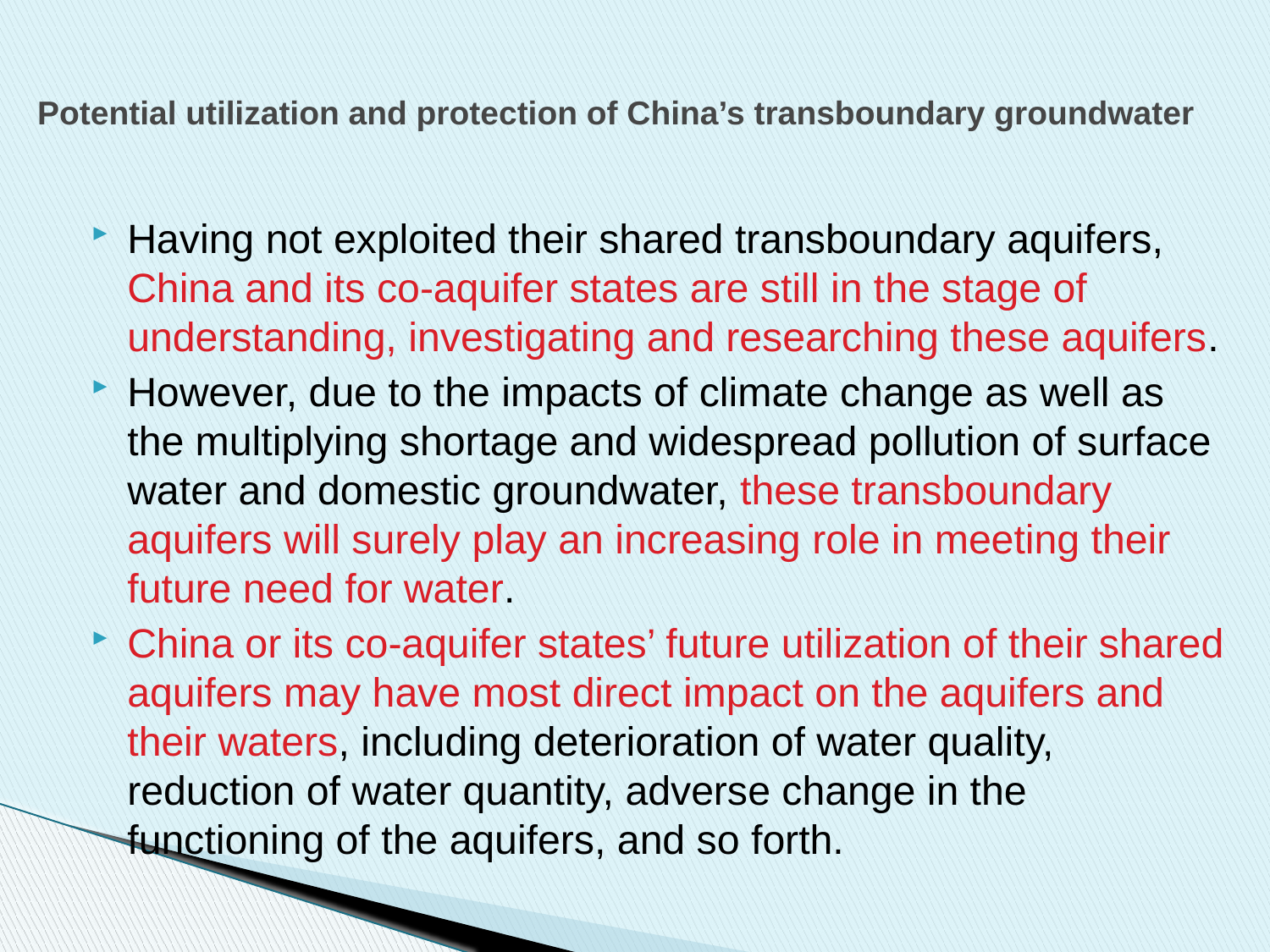

# Potential utilization and protection of China’s transboundary groundwater
Having not exploited their shared transboundary aquifers, China and its co-aquifer states are still in the stage of understanding, investigating and researching these aquifers.
However, due to the impacts of climate change as well as the multiplying shortage and widespread pollution of surface water and domestic groundwater, these transboundary aquifers will surely play an increasing role in meeting their future need for water.
China or its co-aquifer states’ future utilization of their shared aquifers may have most direct impact on the aquifers and their waters, including deterioration of water quality, reduction of water quantity, adverse change in the functioning of the aquifers, and so forth.